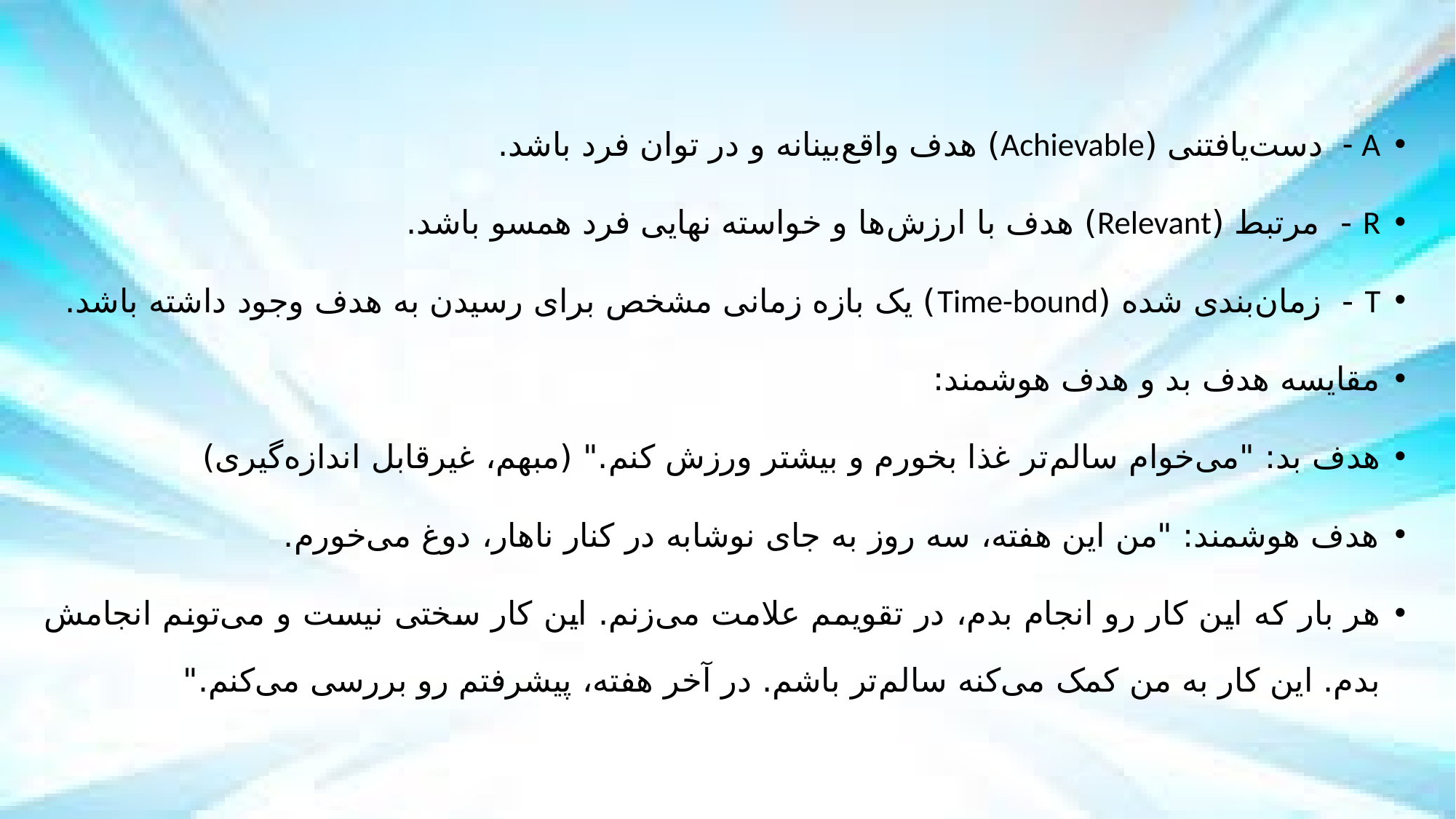

A -  دست‌یافتنی (Achievable) هدف واقع‌بینانه و در توان فرد باشد.
R -  مرتبط (Relevant) هدف با ارزش‌ها و خواسته نهایی فرد همسو باشد.
T -  زمان‌بندی شده (Time-bound) یک بازه زمانی مشخص برای رسیدن به هدف وجود داشته باشد.
مقایسه هدف بد و هدف هوشمند:
هدف بد: "می‌خوام سالم‌تر غذا بخورم و بیشتر ورزش کنم." (مبهم، غیرقابل اندازه‌گیری)
هدف هوشمند: "من این هفته، سه روز به جای نوشابه در کنار ناهار، دوغ می‌خورم.
هر بار که این کار رو انجام بدم، در تقویمم علامت می‌زنم. این کار سختی نیست و می‌تونم انجامش بدم. این کار به من کمک می‌کنه سالم‌تر باشم. در آخر هفته، پیشرفتم رو بررسی می‌کنم."